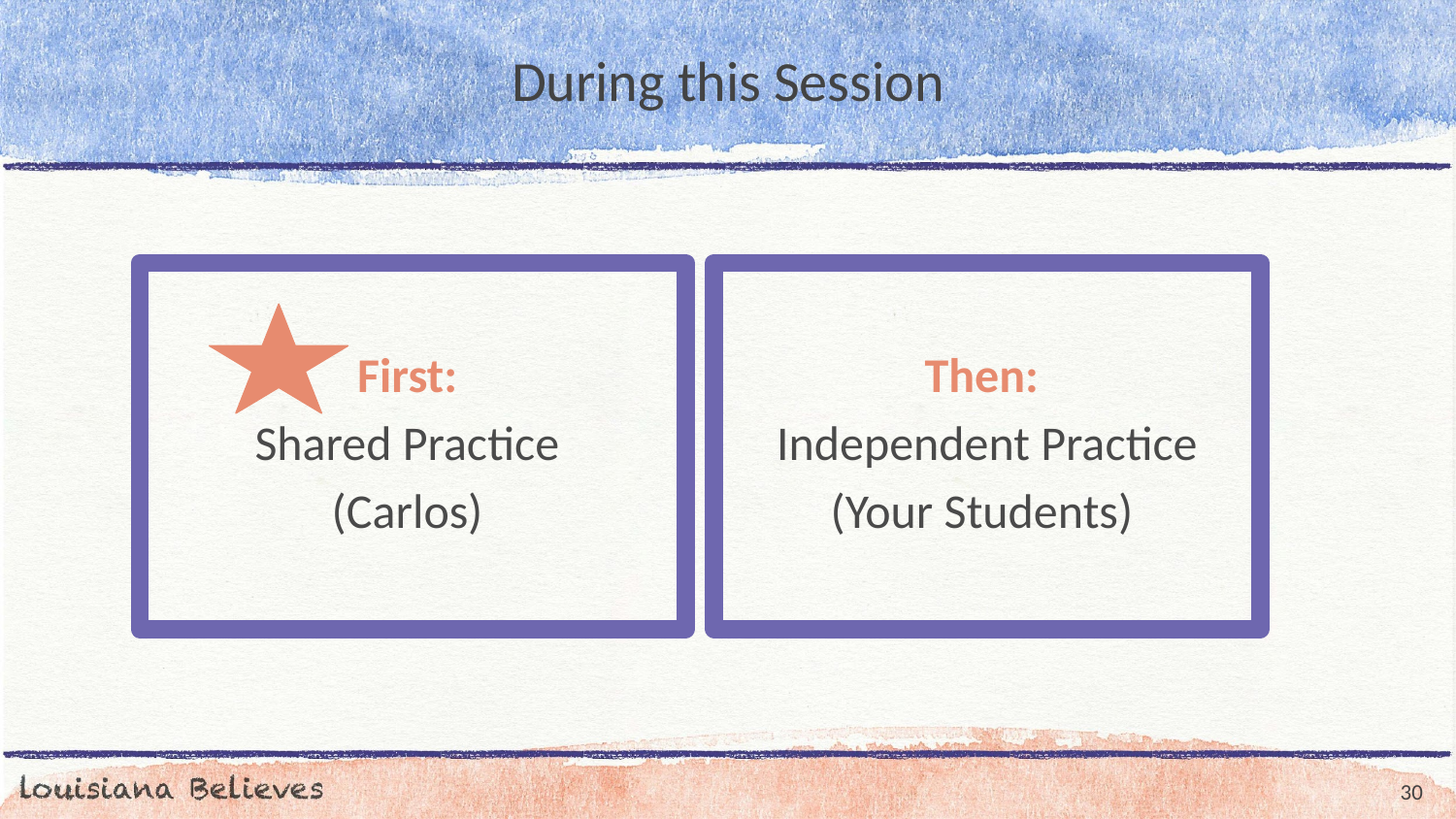

# During this Session

First:
Shared Practice
(Carlos)

Then:
Independent Practice
(Your Students)